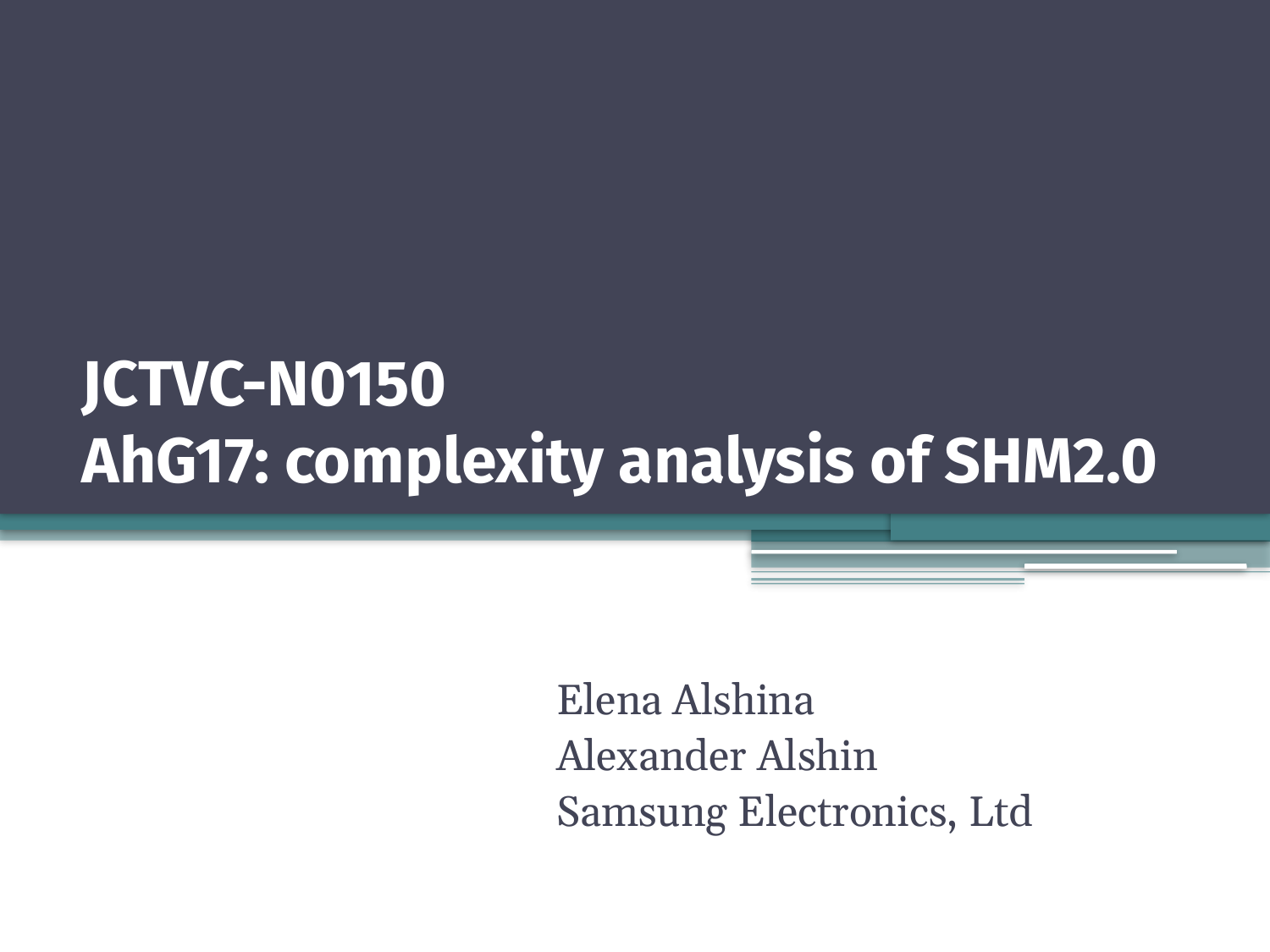

# JCTVC-N0150 AhG17: complexity analysis of SHM2.0
Elena Alshina
Alexander Alshin
Samsung Electronics, Ltd